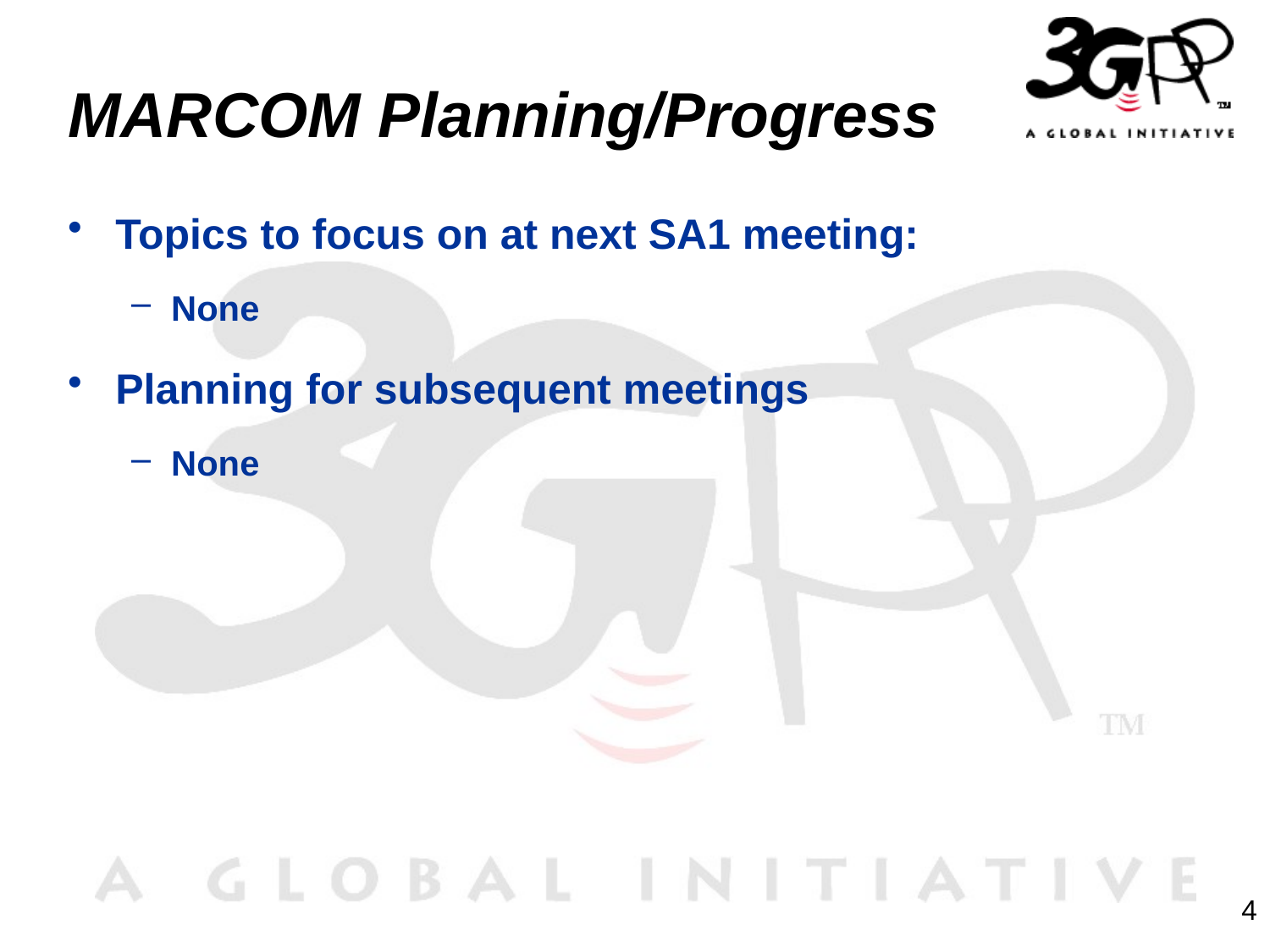

# MARCOM Planning/Progress
Topics to focus on at next SA1 meeting:
None
Planning for subsequent meetings
None

4